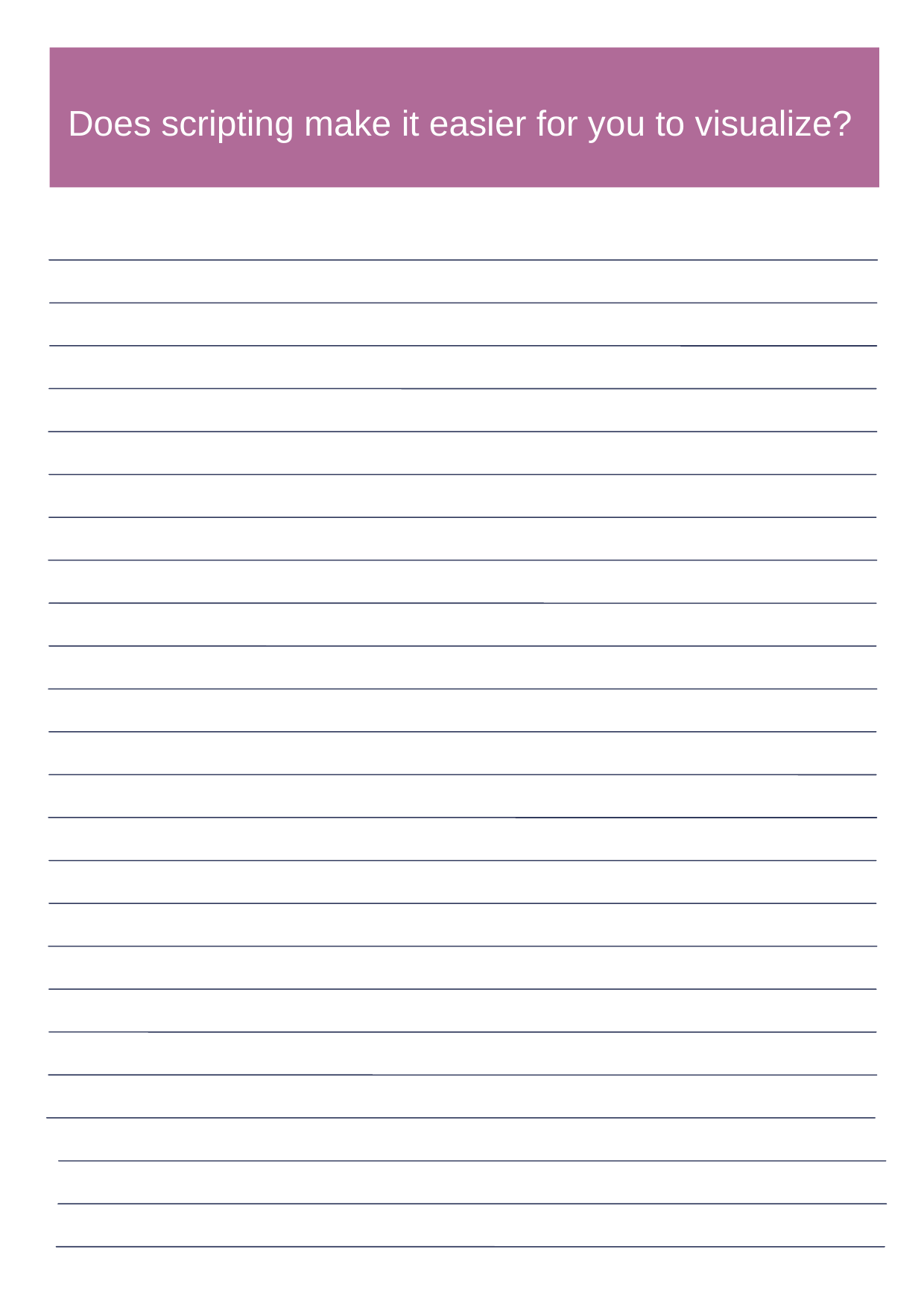

Does scripting make it easier for you to visualize?